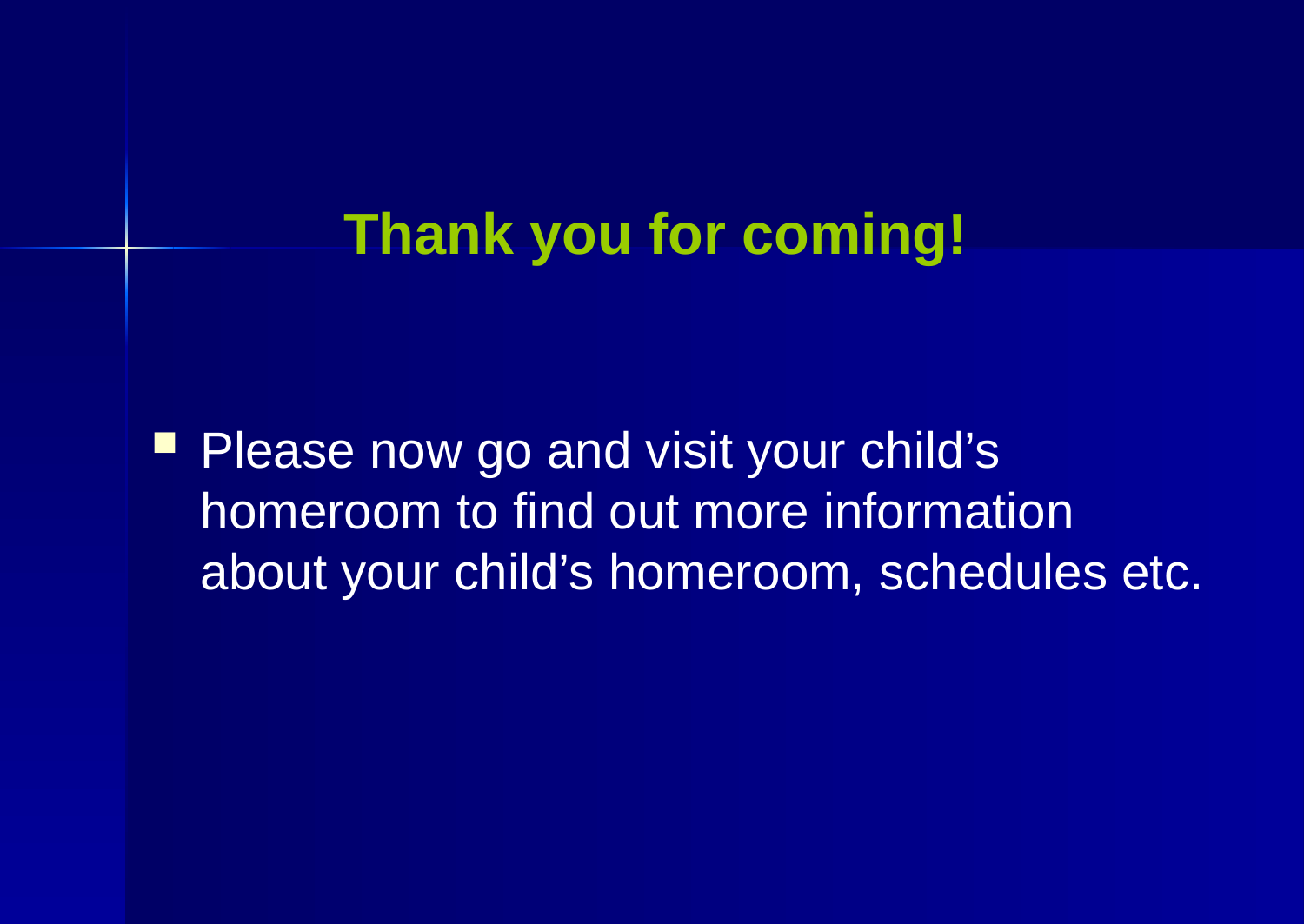

# Thank you for coming!
Please now go and visit your child’s homeroom to find out more information about your child’s homeroom, schedules etc.